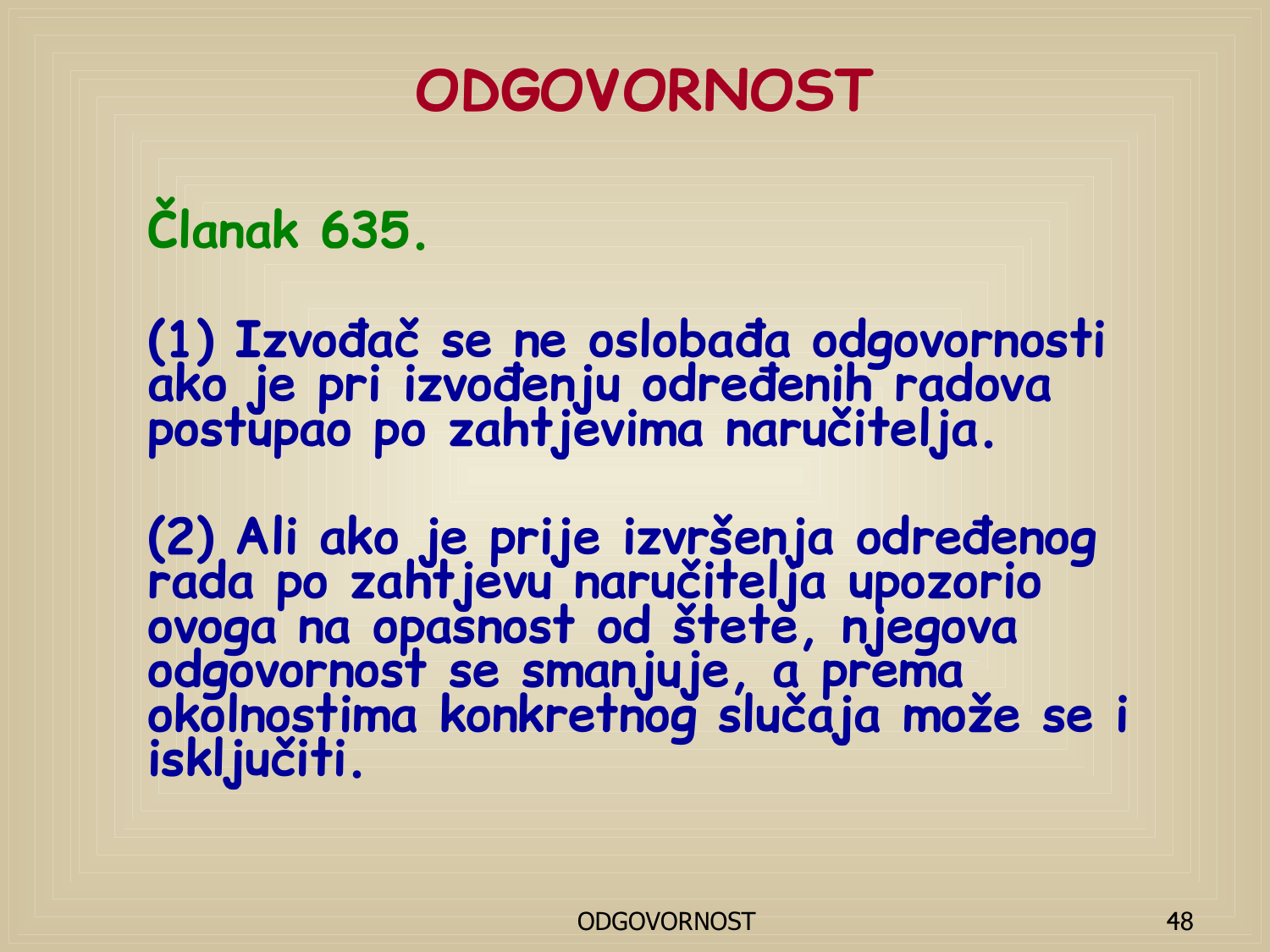

# ODGOVORNOST
Članak 635.

(1) Izvođač se ne oslobađa odgovornosti ako je pri izvođenju određenih radova postupao po zahtjevima naručitelja.

(2) Ali ako je prije izvršenja određenog rada po zahtjevu naručitelja upozorio ovoga na opasnost od štete, njegova odgovornost se smanjuje, a prema okolnostima konkretnog slučaja može se i isključiti.
ODGOVORNOST
48